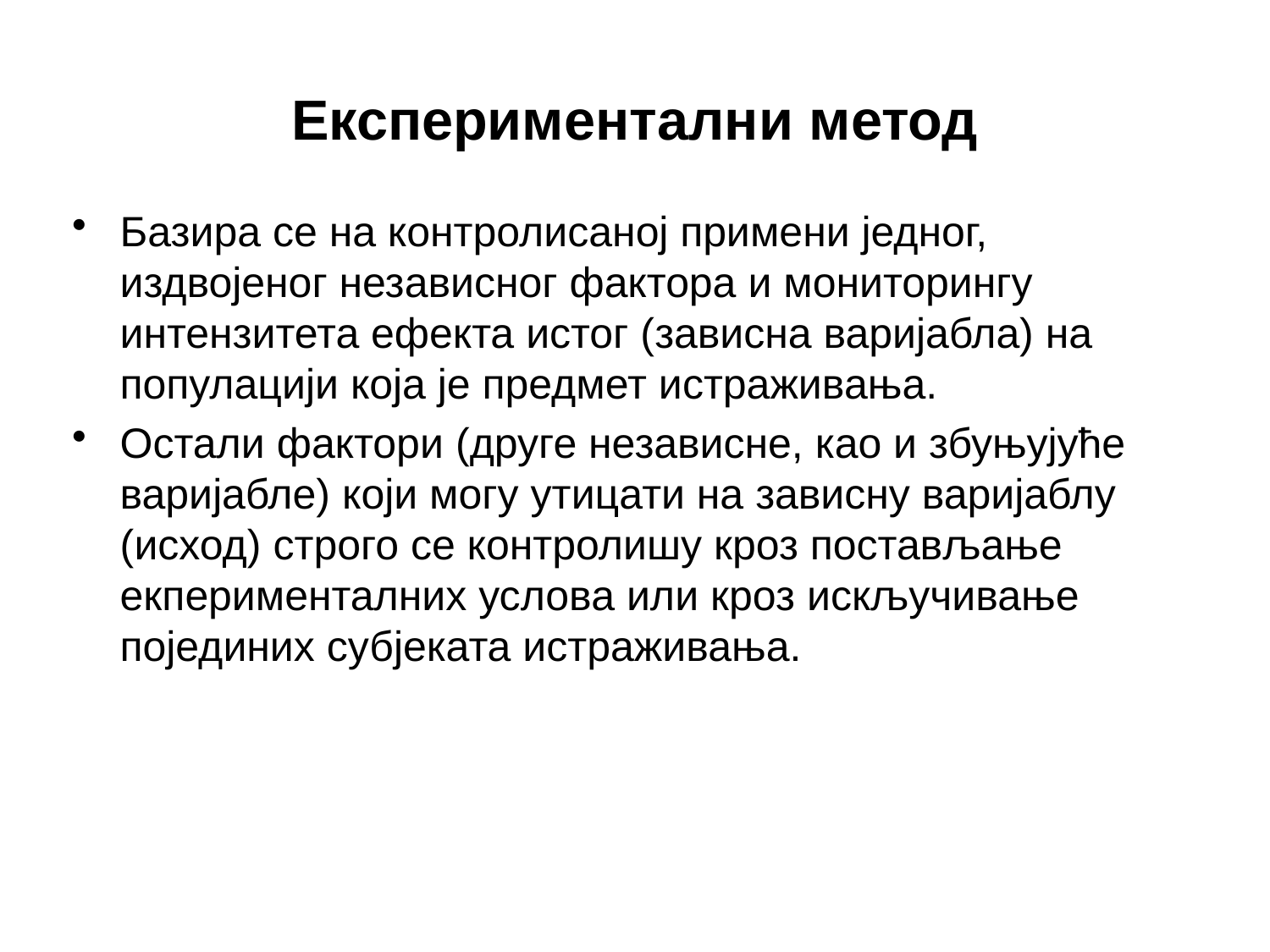

# Експериментални метод
Базира се на контролисаној примени једног, издвојеног независног фактора и мониторингу интензитета ефекта истог (зависна варијабла) на популацији која је предмет истраживања.
Остали фактори (друге независне, као и збуњујуће варијабле) који могу утицати на зависну варијаблу (исход) строго се контролишу кроз постављање екперименталних услова или кроз искључивање појединих субјеката истраживања.